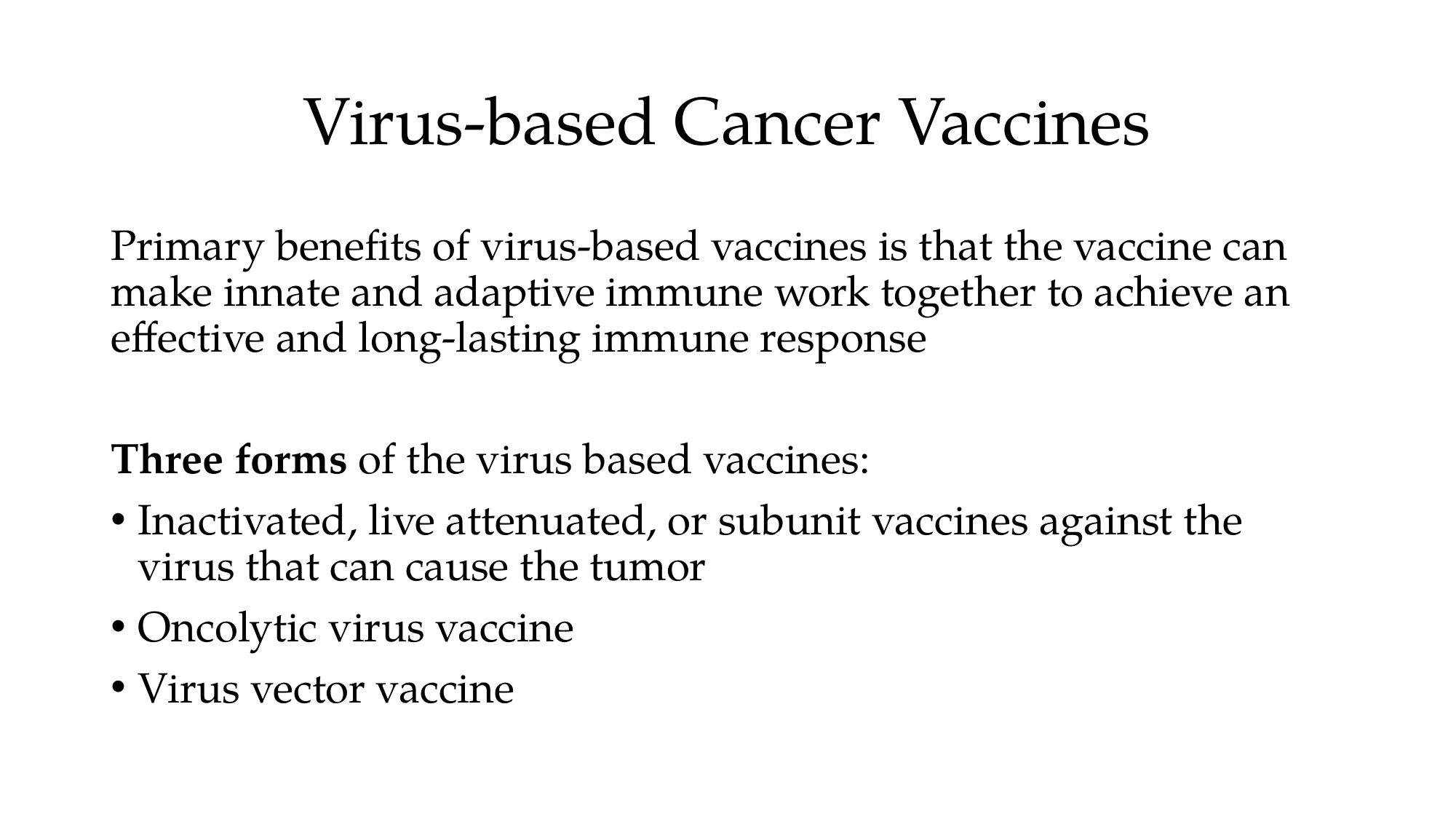

# Virus-based Cancer Vaccines
Primary benefits of virus-based vaccines is that the vaccine can make innate and adaptive immune work together to achieve an effective and long-lasting immune response

Three forms of the virus based vaccines:
Inactivated, live attenuated, or subunit vaccines against the virus that can cause the tumor
Oncolytic virus vaccine
Virus vector vaccine